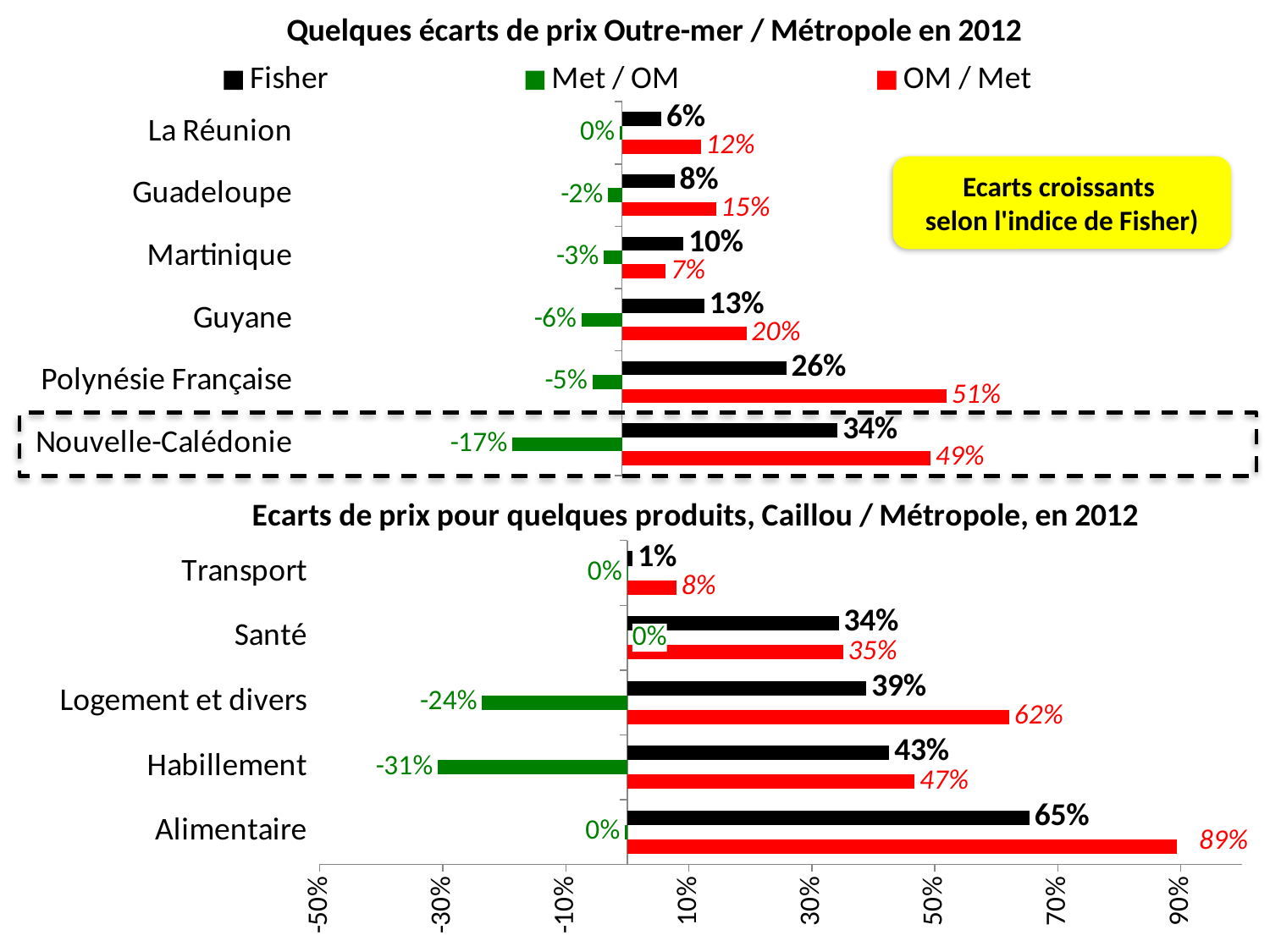

### Chart: Quelques écarts de prix Outre-mer / Métropole en 2012

| Category | OM / Met | Met / OM | Fisher |
|---|---|---|---|
| Nouvelle-Calédonie | 0.486 | -0.173 | 0.34 |
| Polynésie Française | 0.512 | -0.047 | 0.259 |
| Guyane | 0.196 | -0.064 | 0.13 |
| Martinique | 0.069 | -0.029 | 0.097 |
| Guadeloupe | 0.148 | -0.022 | 0.083 |
| La Réunion | 0.124 | -0.004 | 0.062 |
Ecarts croissants
selon l'indice de Fisher)

### Chart: Ecarts de prix pour quelques produits, Caillou / Métropole, en 2012

| Category | OM / Met | Met / OM | Fisher |
|---|---|---|---|
| Alimentaire | 0.893 | -0.004 | 0.654 |
| Habillement | 0.467 | -0.308 | 0.426 |
| Logement et divers | 0.621 | -0.236 | 0.389 |
| Santé | 0.351 | 0.0 | 0.344 |
| Transport | 0.08 | -0.00047 | 0.009 |